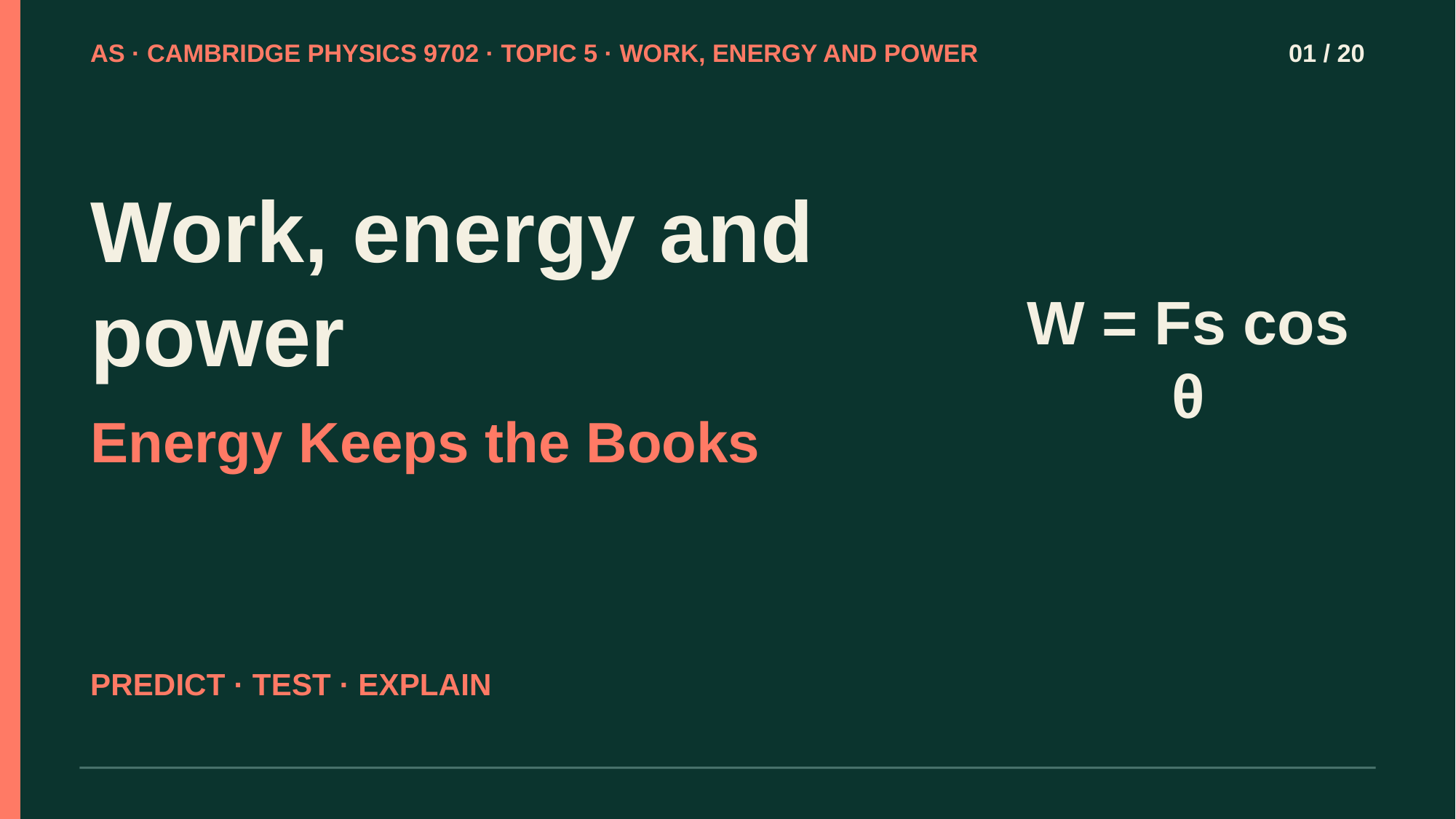

AS · CAMBRIDGE PHYSICS 9702 · TOPIC 5 · WORK, ENERGY AND POWER
01 / 20
Work, energy and power
W = Fs cos θ
Energy Keeps the Books
PREDICT · TEST · EXPLAIN